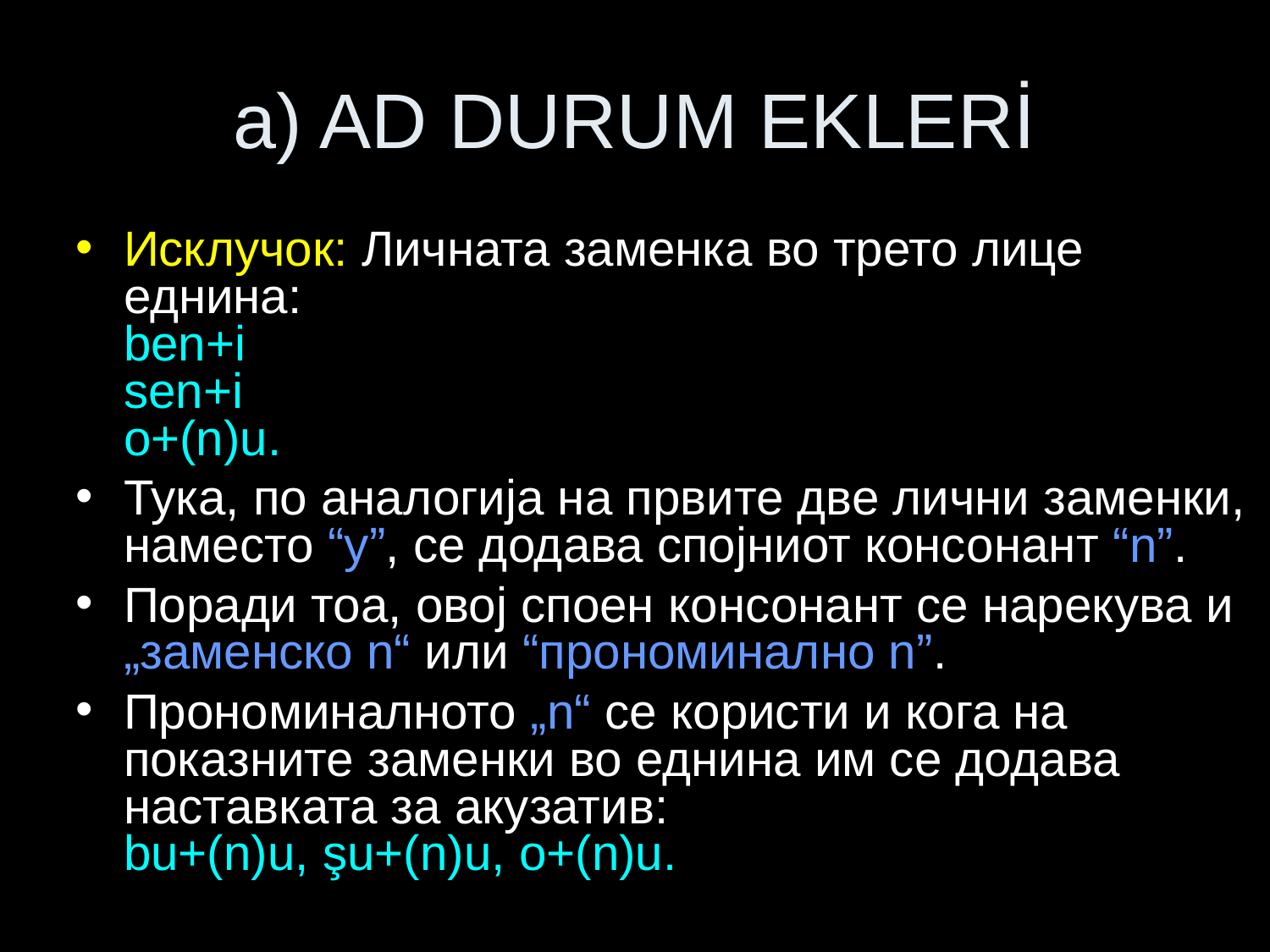

# a) AD DURUM EKLERİ
Исклучок: Личната заменка во трето лице еднина:
ben+i
sen+i
o+(n)u.
Тука, по аналогија на првите две лични заменки, наместо “y”, се додава спојниот консонант “n”.
Поради тоа, овој споен консонант се нарекува и „заменско n“ или “прономинално n”.
Прономиналното „n“ се користи и кога на показните заменки во еднина им се додава наставката за акузатив:
bu+(n)u, şu+(n)u, o+(n)u.